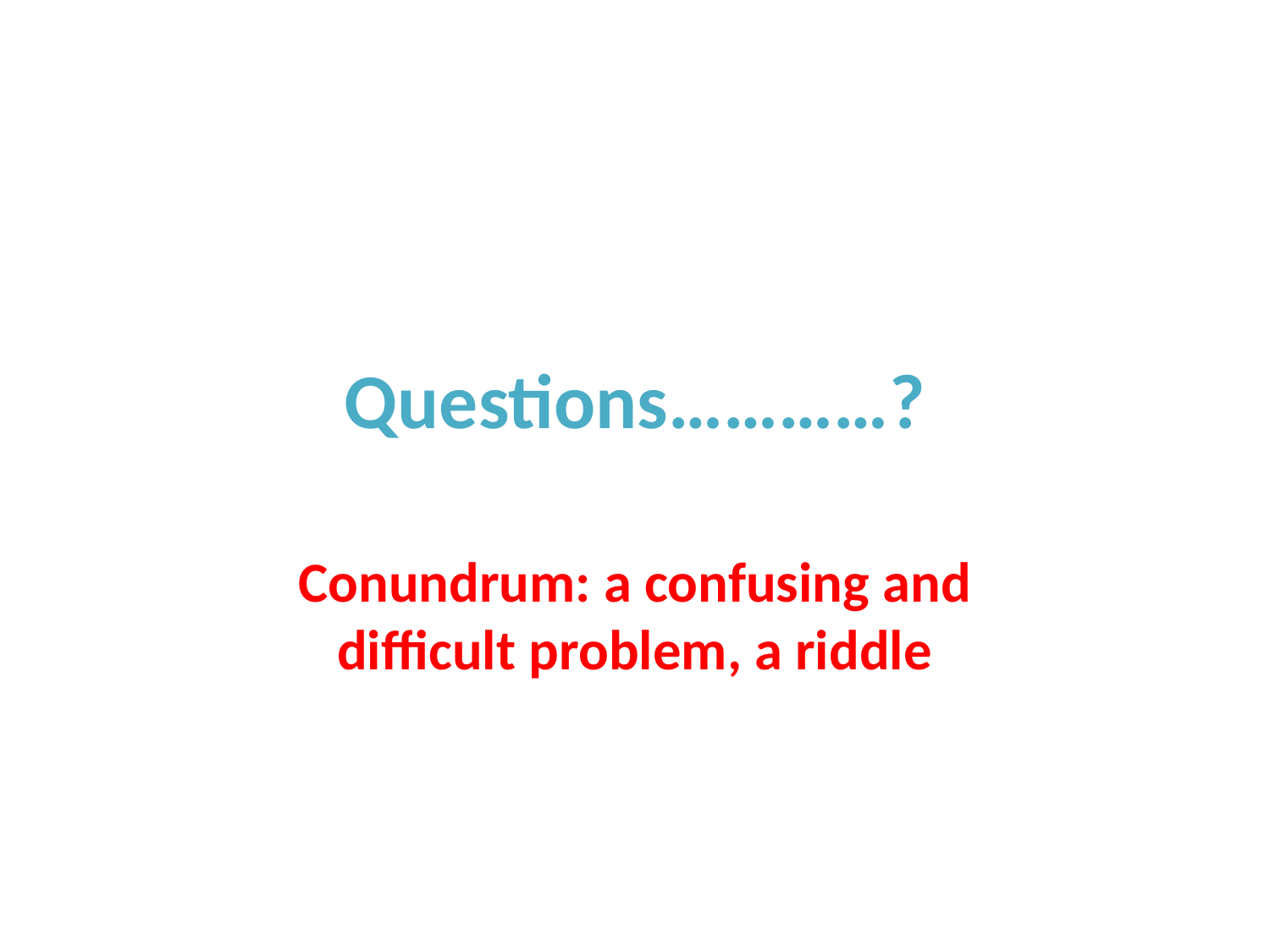

# Questions…………?
Conundrum: a confusing and difficult problem, a riddle